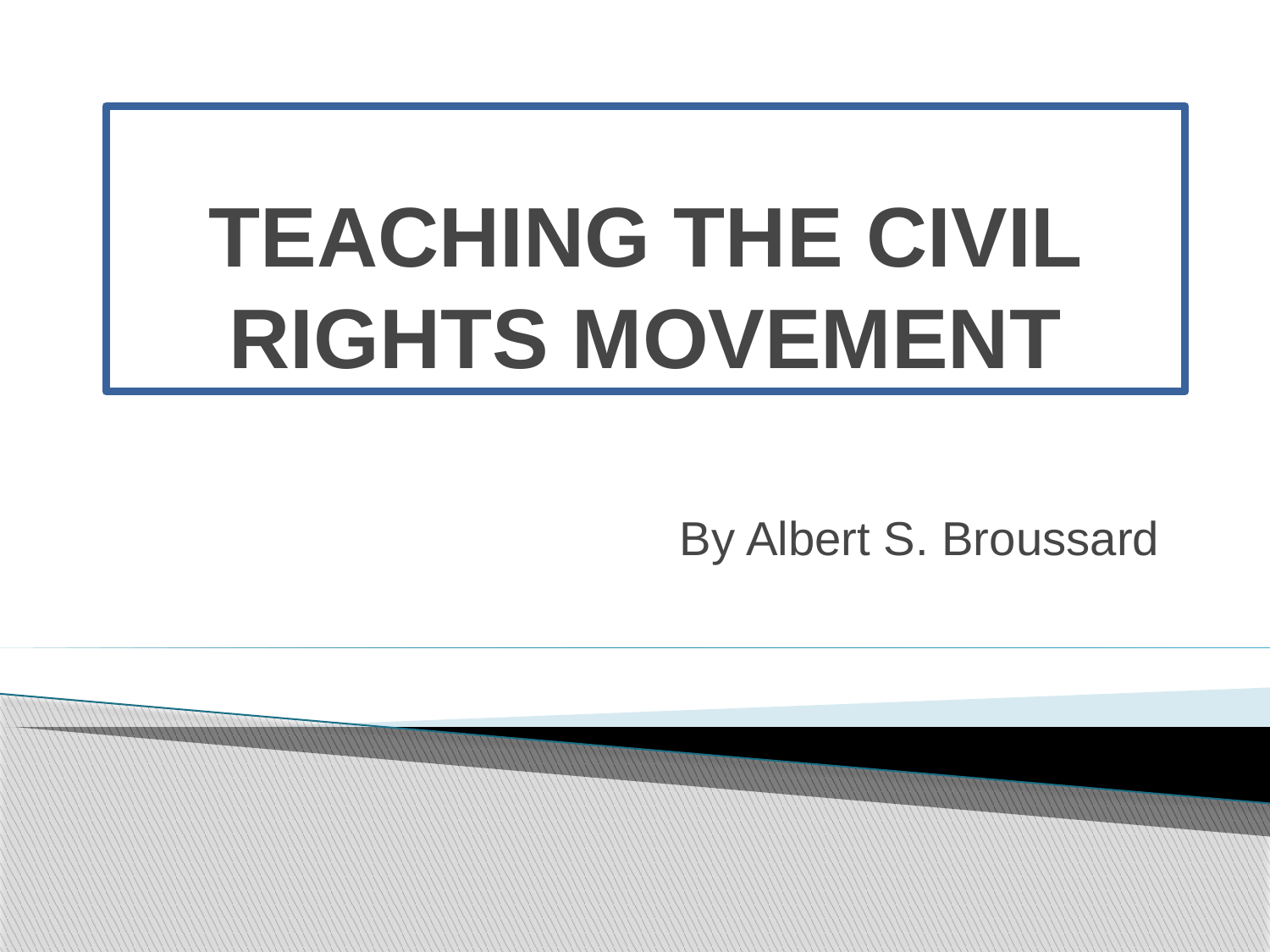

# TEACHING THE CIVIL RIGHTS MOVEMENT
By Albert S. Broussard